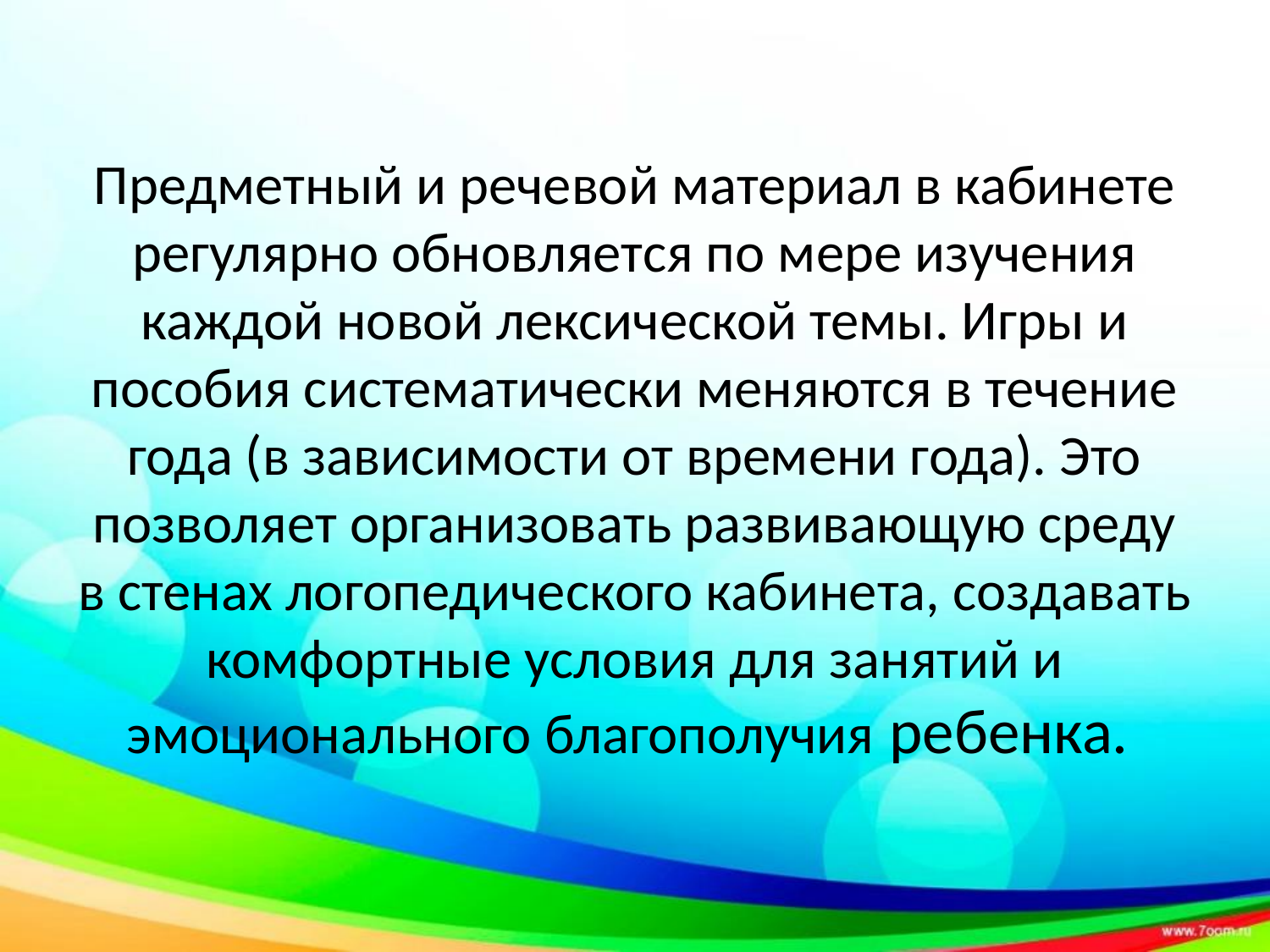

# Предметный и речевой материал в кабинете регулярно обновляется по мере изучения каждой новой лексической темы. Игры и пособия систематически меняются в течение года (в зависимости от времени года). Это позволяет организовать развивающую среду в стенах логопедического кабинета, создавать комфортные условия для занятий и эмоционального благополучия ребенка.